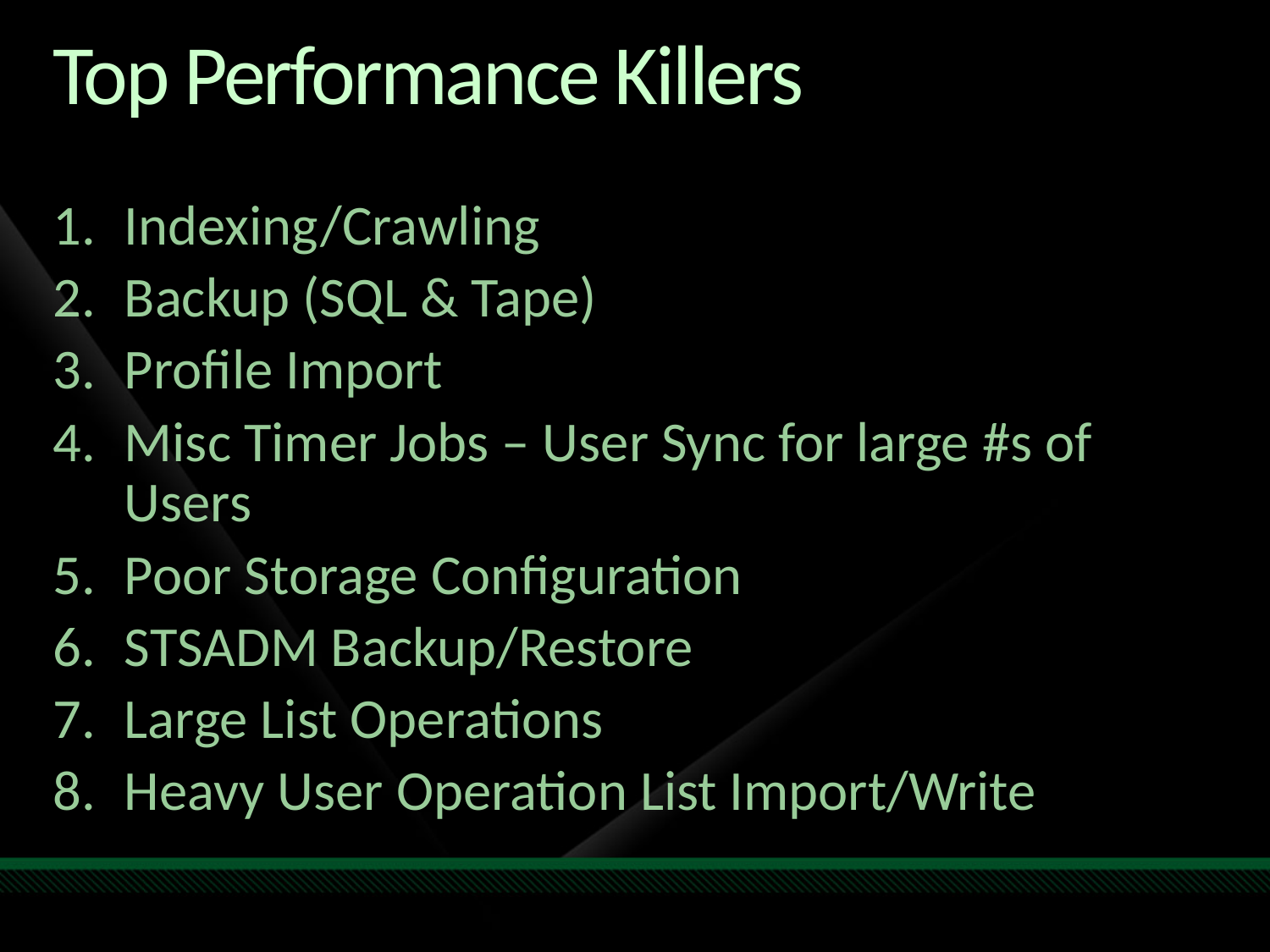

# Top Performance Killers
Indexing/Crawling
Backup (SQL & Tape)
Profile Import
Misc Timer Jobs – User Sync for large #s of Users
Poor Storage Configuration
STSADM Backup/Restore
Large List Operations
Heavy User Operation List Import/Write